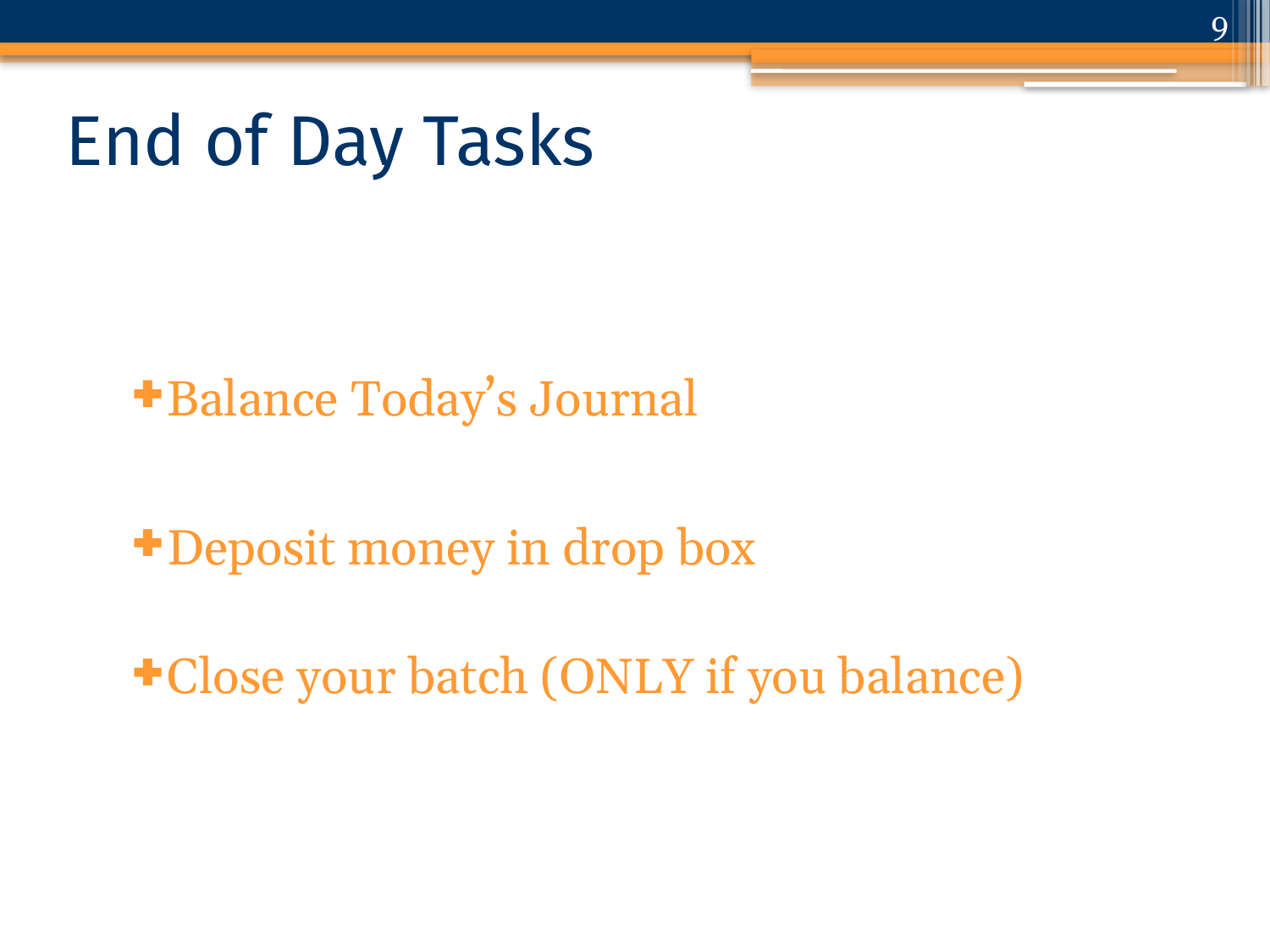

9
# End of Day Tasks

Balance Today’s Journal

Deposit money in drop box

Close your batch (ONLY if you balance)